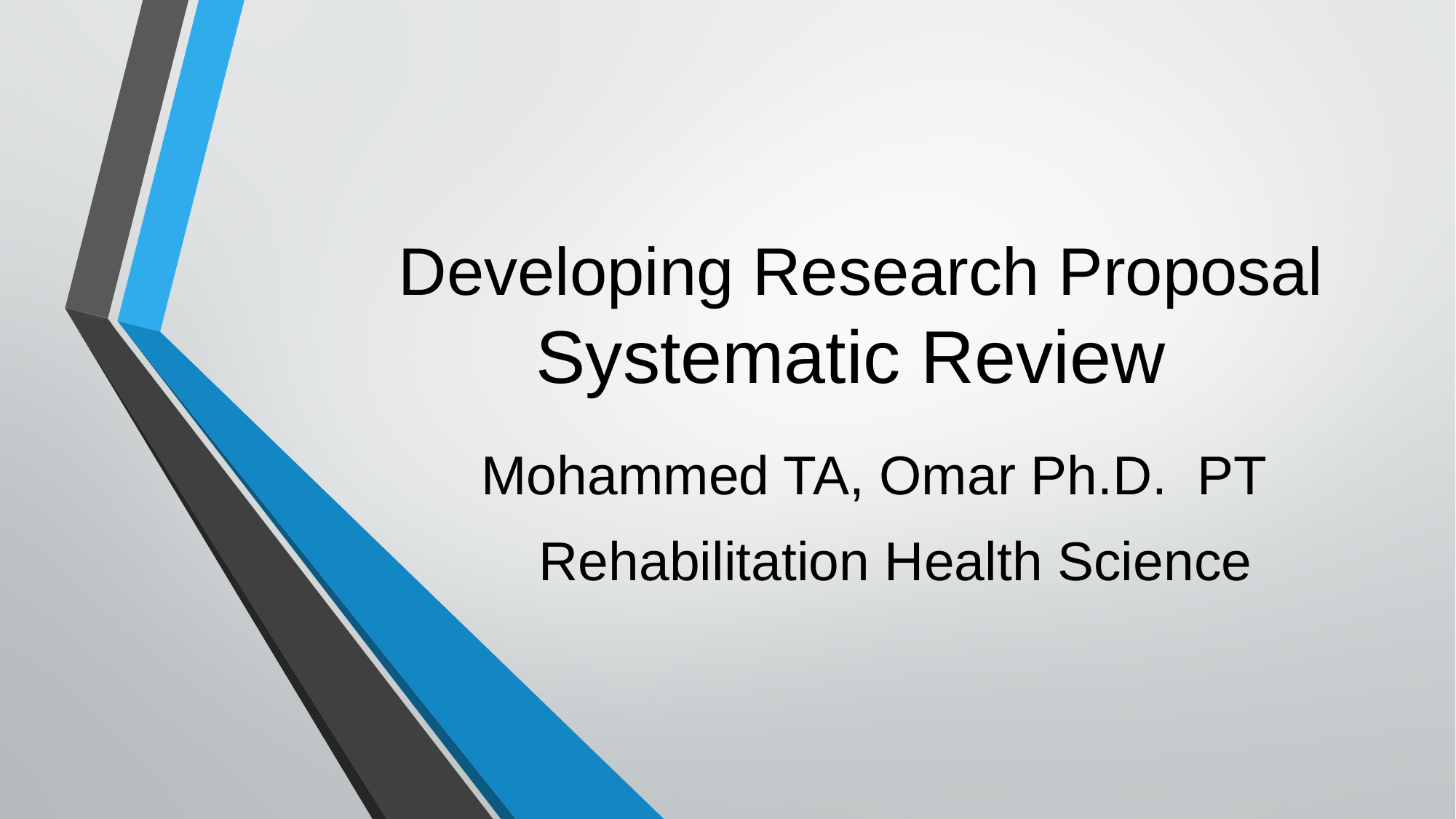

# Developing Research Proposal Systematic Review
Mohammed TA, Omar Ph.D.  PT
Rehabilitation Health Science